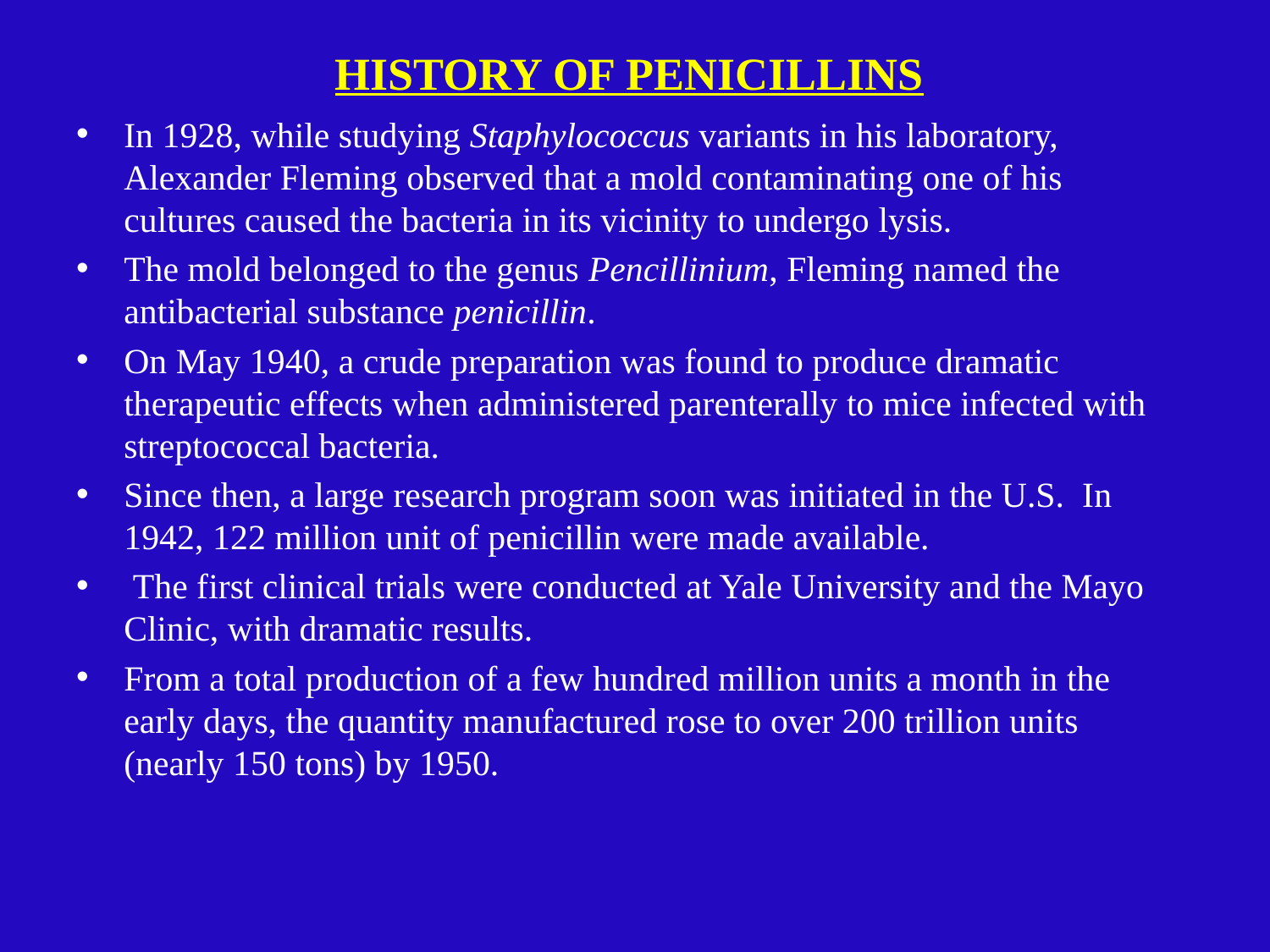

# HISTORY OF PENICILLINS
In 1928, while studying Staphylococcus variants in his laboratory, Alexander Fleming observed that a mold contaminating one of his cultures caused the bacteria in its vicinity to undergo lysis.
The mold belonged to the genus Pencillinium, Fleming named the antibacterial substance penicillin.
On May 1940, a crude preparation was found to produce dramatic therapeutic effects when administered parenterally to mice infected with streptococcal bacteria.
Since then, a large research program soon was initiated in the U.S.  In 1942, 122 million unit of penicillin were made available.
 The first clinical trials were conducted at Yale University and the Mayo Clinic, with dramatic results.
From a total production of a few hundred million units a month in the early days, the quantity manufactured rose to over 200 trillion units (nearly 150 tons) by 1950.